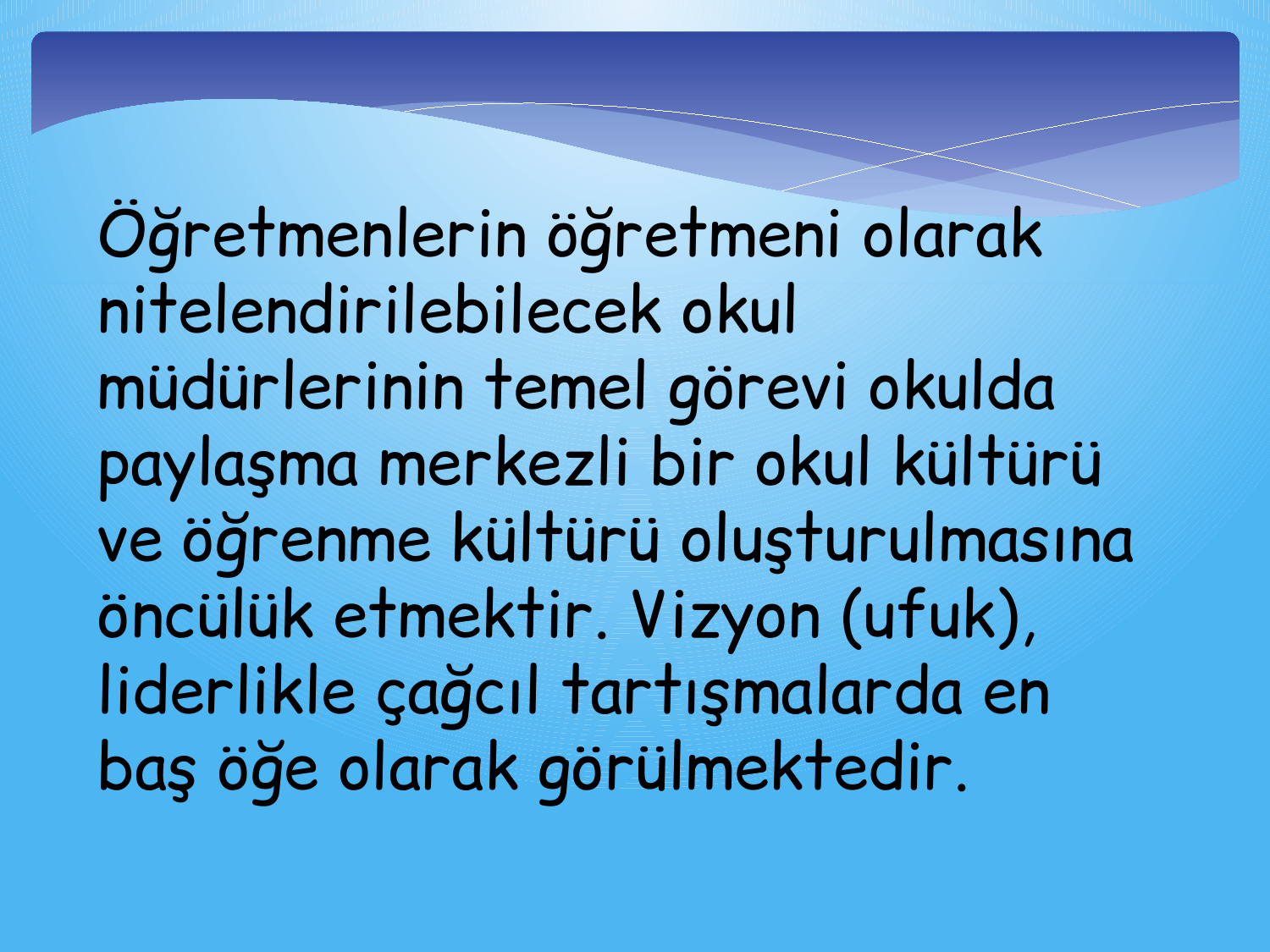

Öğretmenlerin öğretmeni olarak nitelendirilebilecek okul müdürlerinin temel görevi okulda paylaşma merkezli bir okul kültürü ve öğrenme kültürü oluşturulmasına öncülük etmektir. Vizyon (ufuk), liderlikle çağcıl tartışmalarda en baş öğe olarak görülmektedir.